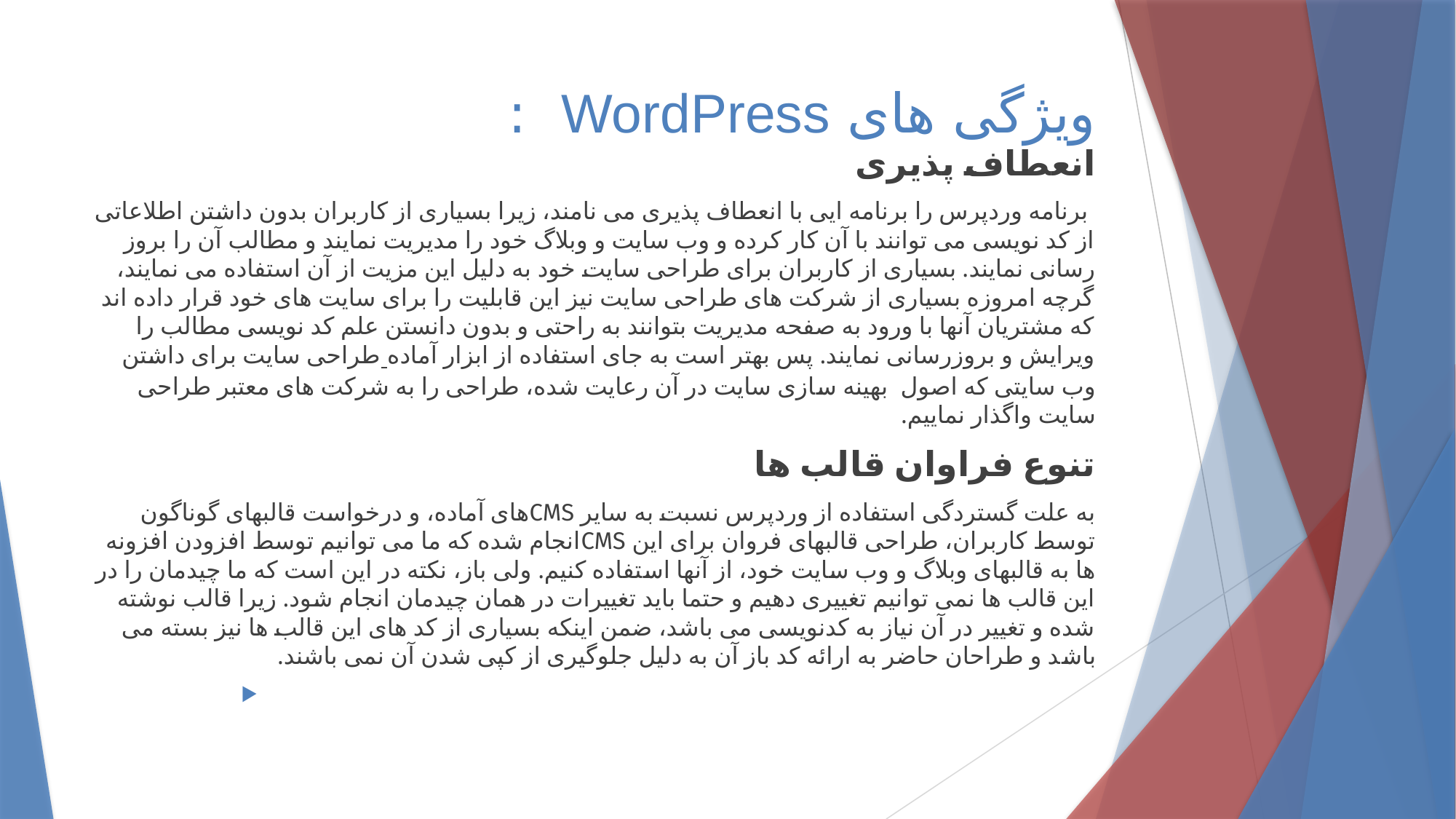

# ویژگی های WordPress  :
انعطاف پذیری
 برنامه وردپرس را برنامه ایی با انعطاف پذیری می نامند، زیرا بسیاری از کاربران بدون داشتن اطلاعاتی از کد نویسی می توانند با آن کار کرده و وب سایت و وبلاگ خود را مدیریت نمایند و مطالب آن را بروز رسانی نمایند. بسیاری از کاربران برای طراحی سایت خود به دلیل این مزیت از آن استفاده می نمایند، گرچه امروزه بسیاری از شرکت های طراحی سایت نیز این قابلیت را برای سایت های خود قرار داده اند که مشتریان آنها با ورود به صفحه مدیریت بتوانند به راحتی و بدون دانستن علم کد نویسی مطالب را ویرایش و بروزرسانی نمایند. پس بهتر است به جای استفاده از ابزار آماده طراحی سایت برای داشتن وب سایتی که اصول  بهینه سازی سایت در آن رعایت شده، طراحی را به شرکت های معتبر طراحی سایت واگذار نماییم.
تنوع فراوان قالب ها
به علت گستردگی استفاده از وردپرس نسبت به سایر CMSهای آماده، و درخواست قالبهای گوناگون توسط کاربران، طراحی قالبهای فروان برای این CMSانجام شده که ما می توانیم توسط افزودن افزونه ها به قالبهای وبلاگ و وب سایت خود، از آنها استفاده کنیم. ولی باز، نکته در این است که ما چیدمان را در این قالب ها نمی توانیم تغییری دهیم و حتما باید تغییرات در همان چیدمان انجام شود. زیرا قالب نوشته شده و تغییر در آن نیاز به کدنویسی می باشد، ضمن اینکه بسیاری از کد های این قالب ها نیز بسته می باشد و طراحان حاضر به ارائه کد باز آن به دلیل جلوگیری از کپی شدن آن نمی باشند.